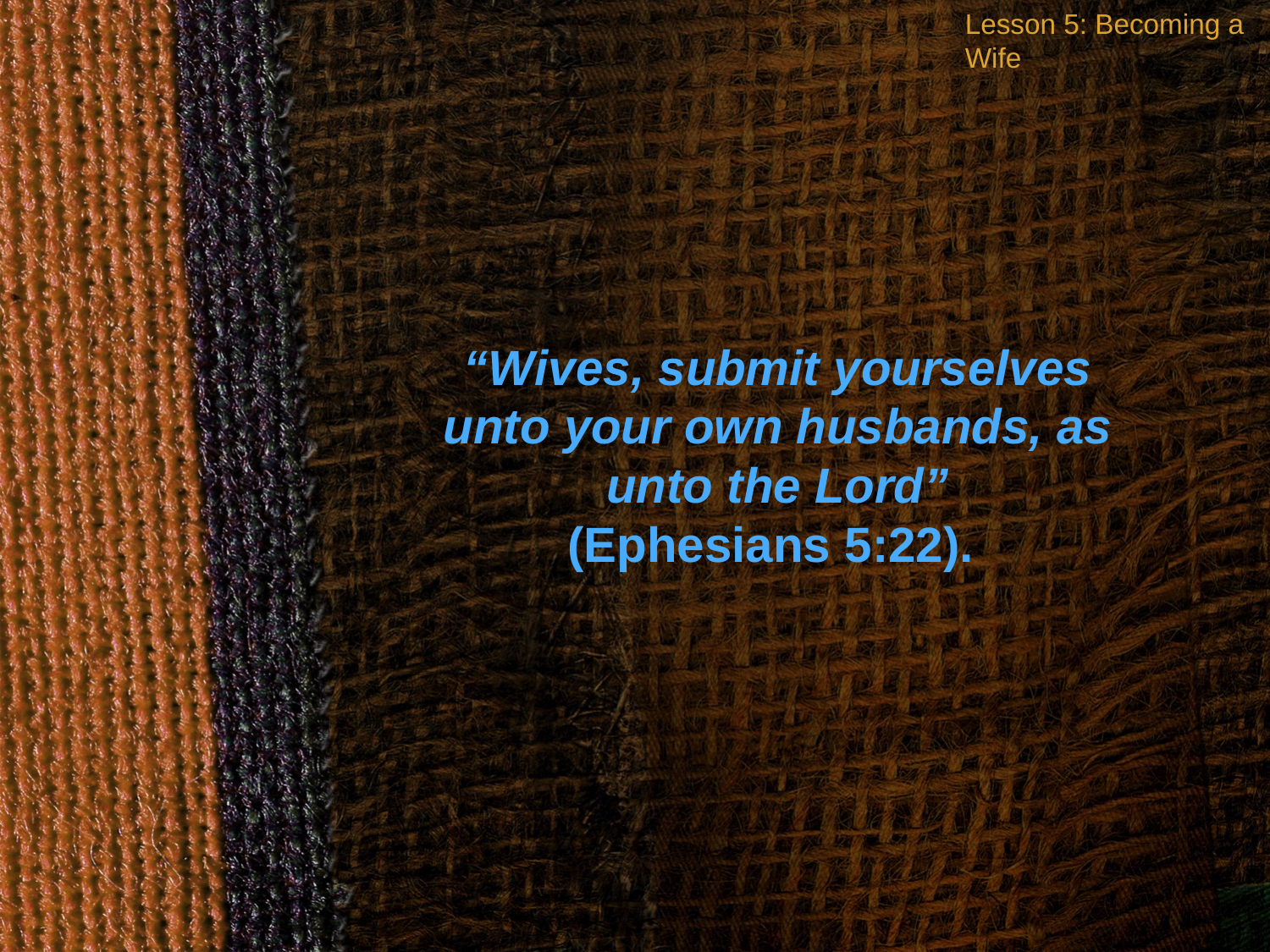

Lesson 5: Becoming a Wife
“Wives, submit yourselves unto your own husbands, as unto the Lord”
(Ephesians 5:22).